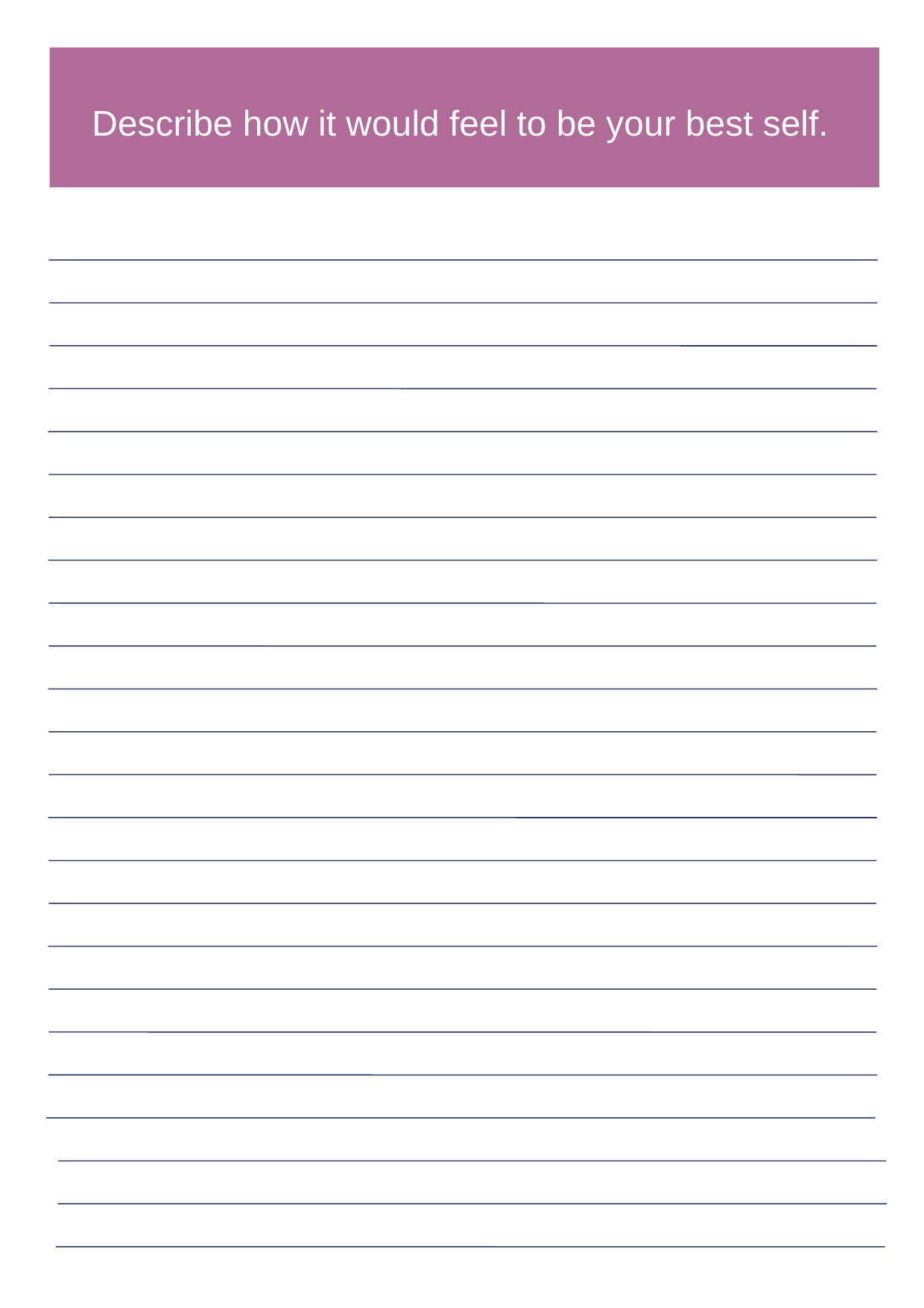

Describe how it would feel to be your best self.